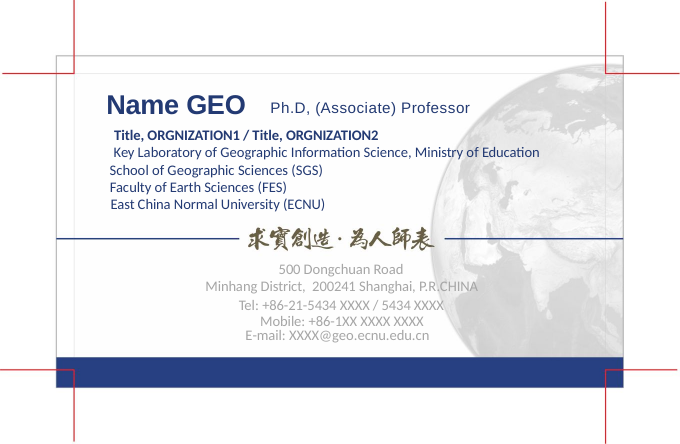

Name GEO
Ph.D, (Associate) Professor
Title, ORGNIZATION1 / Title, ORGNIZATION2
Key Laboratory of Geographic Information Science, Ministry of Education
School of Geographic Sciences (SGS)
Faculty of Earth Sciences (FES)
East China Normal University (ECNU)
500 Dongchuan Road
Minhang District,  200241 Shanghai, P.R.CHINA
Tel: +86-21-5434 XXXX / 5434 XXXX
Mobile: +86-1XX XXXX XXXX
E-mail: XXXX@geo.ecnu.edu.cn